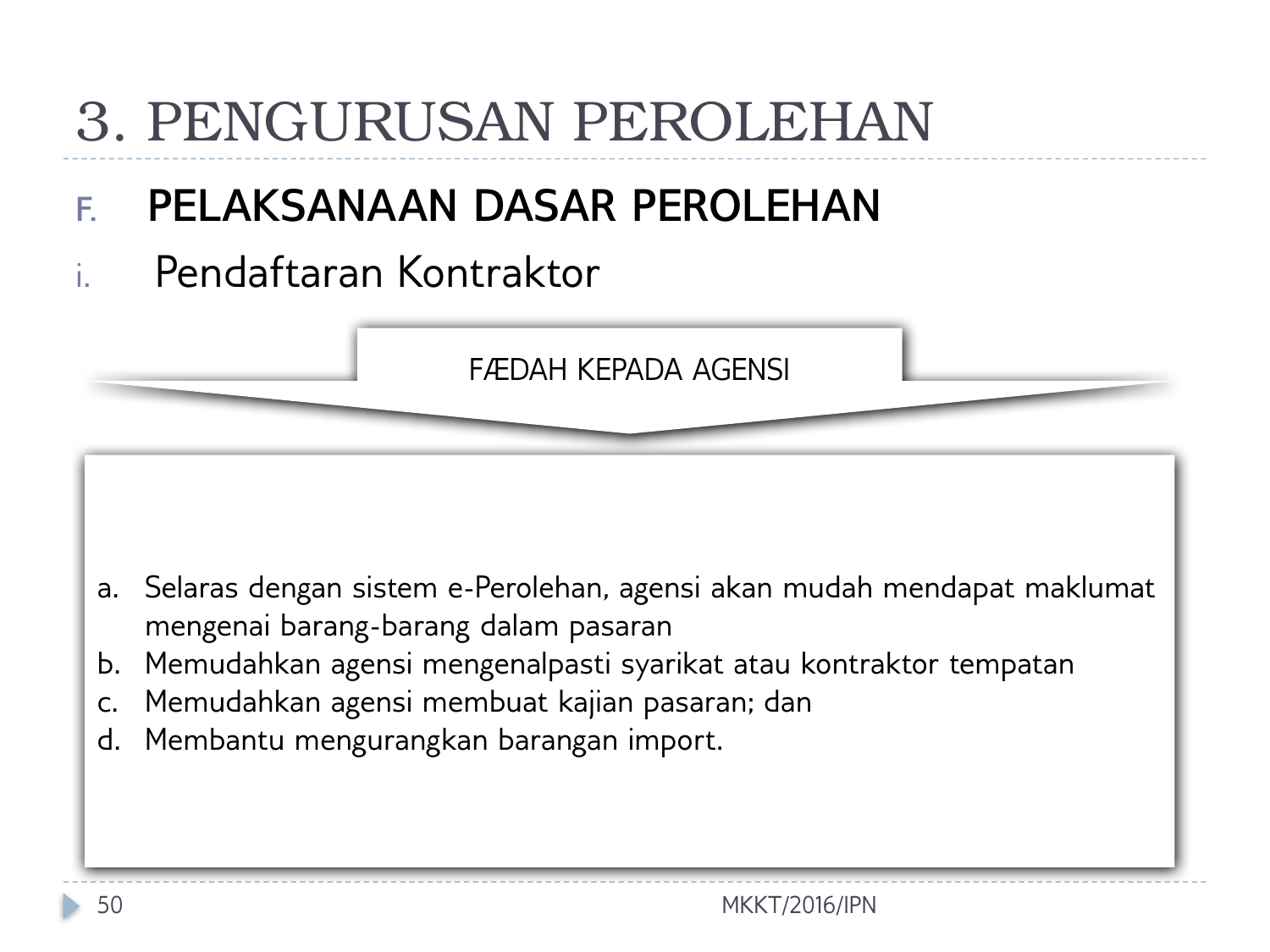

# 3. PENGURUSAN PEROLEHAN
PELAKSANAAN DASAR PEROLEHAN
Pendaftaran Kontraktor
FAEDAH KEPADA AGENSI
Selaras dengan sistem e-Perolehan, agensi akan mudah mendapat maklumat mengenai barang-barang dalam pasaran
Memudahkan agensi mengenalpasti syarikat atau kontraktor tempatan
Memudahkan agensi membuat kajian pasaran; dan
Membantu mengurangkan barangan import.
50
MKKT/2016/IPN